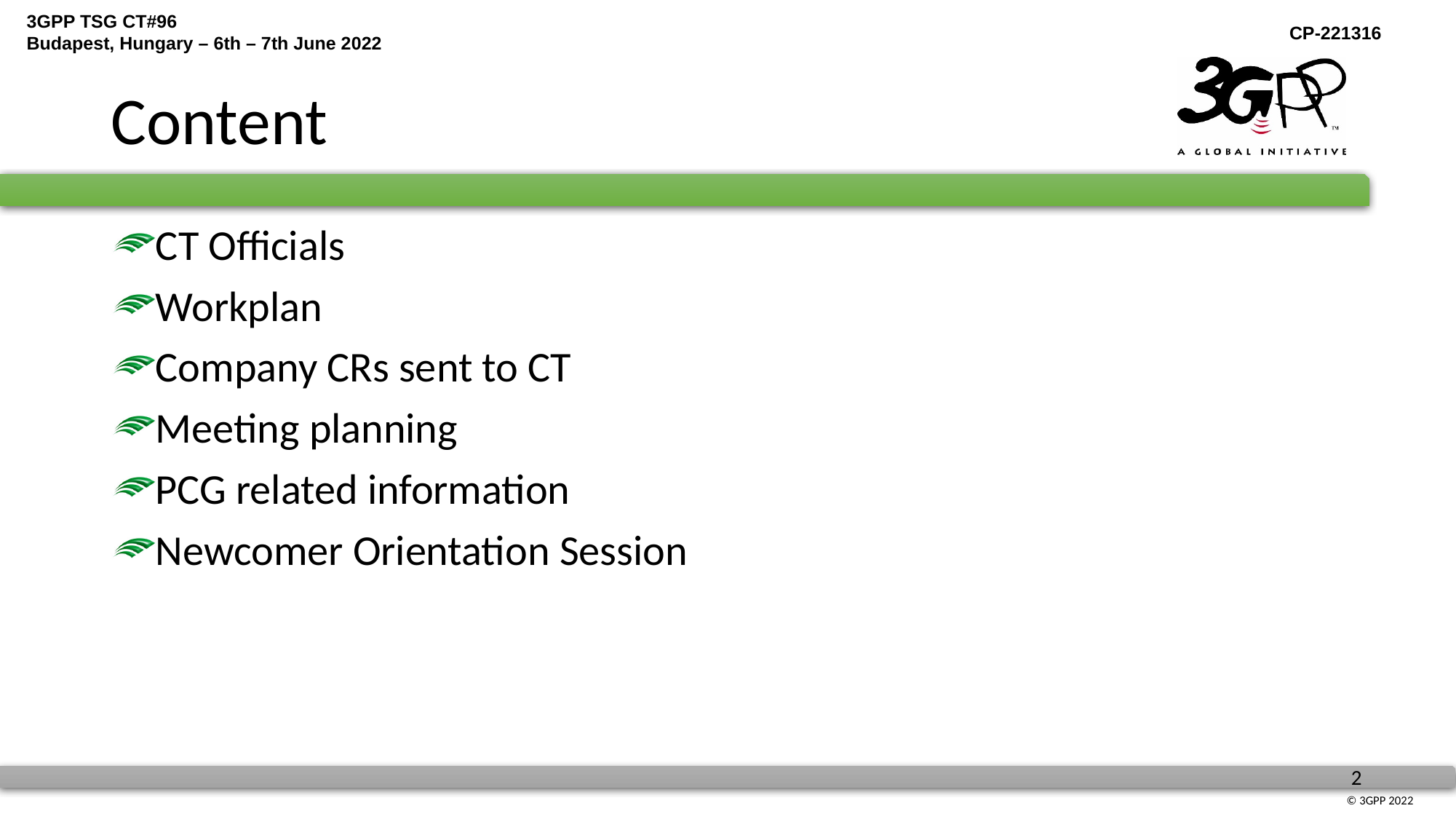

# Content
CT Officials
Workplan
Company CRs sent to CT
Meeting planning
PCG related information
Newcomer Orientation Session